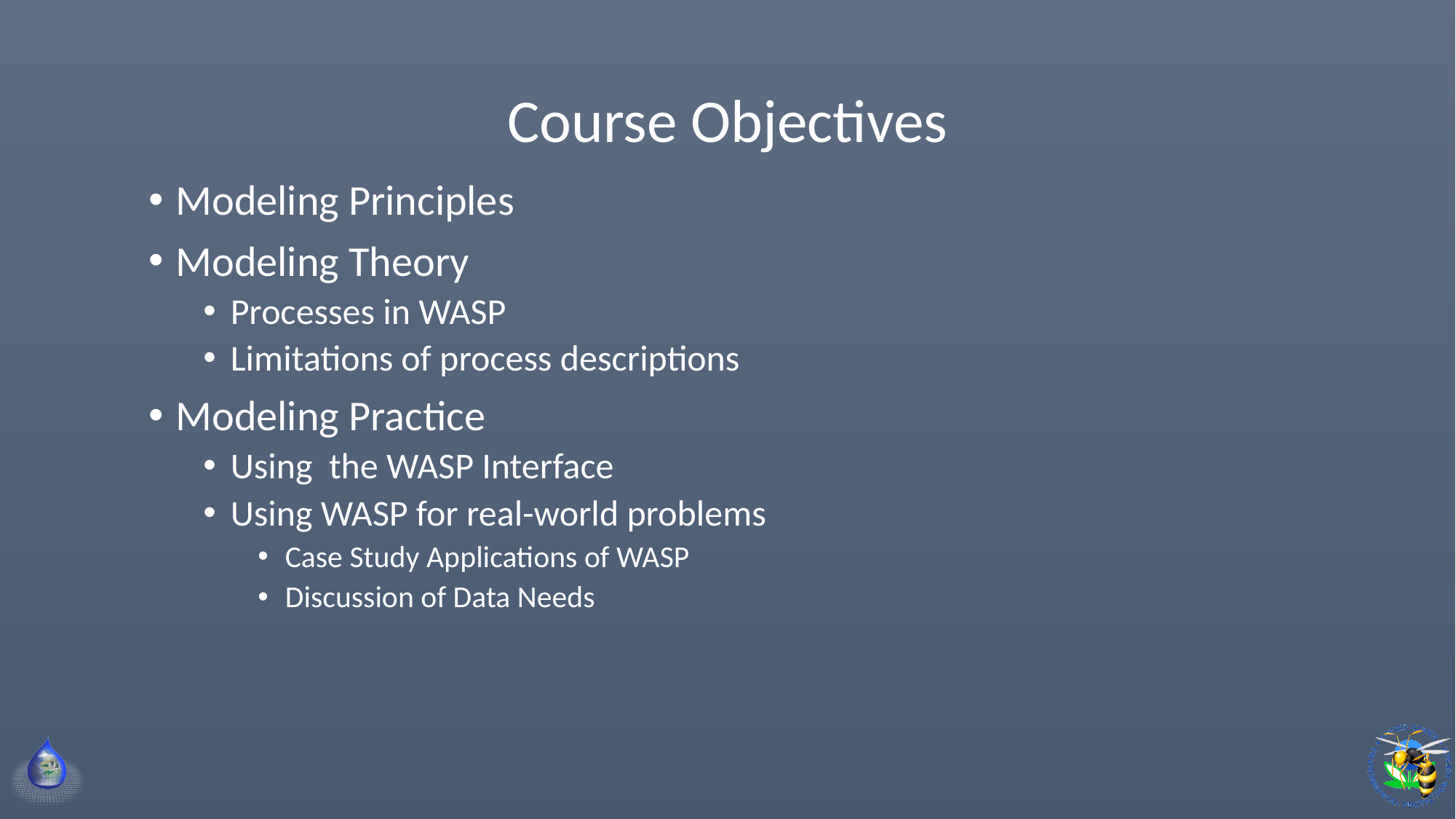

# Course Objectives
Modeling Principles
Modeling Theory
Processes in WASP
Limitations of process descriptions
Modeling Practice
Using  the WASP Interface
Using WASP for real-world problems
Case Study Applications of WASP
Discussion of Data Needs